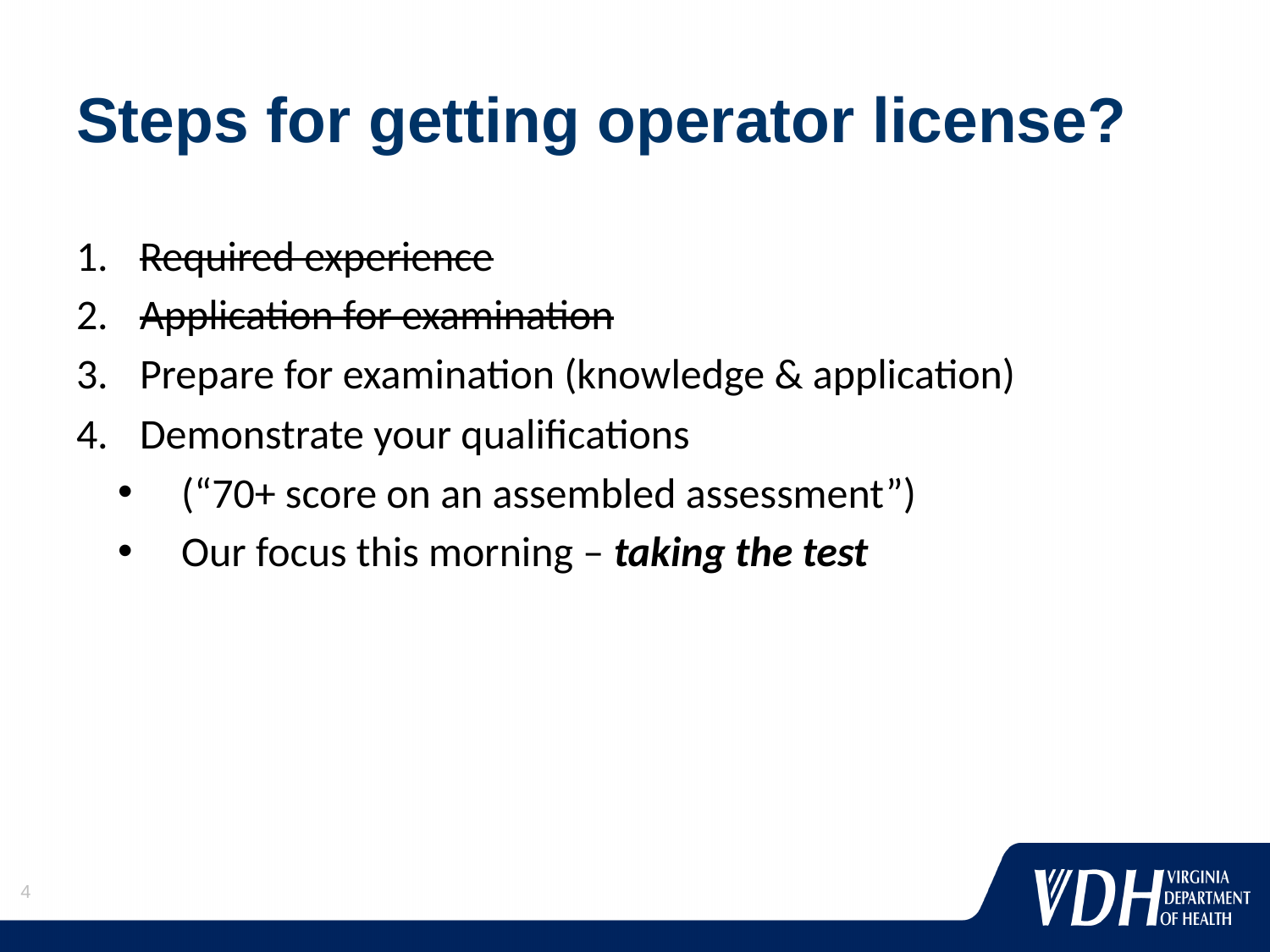

# Steps for getting operator license?
Required experience
Application for examination
Prepare for examination (knowledge & application)
Demonstrate your qualifications
(“70+ score on an assembled assessment”)
Our focus this morning – taking the test
4